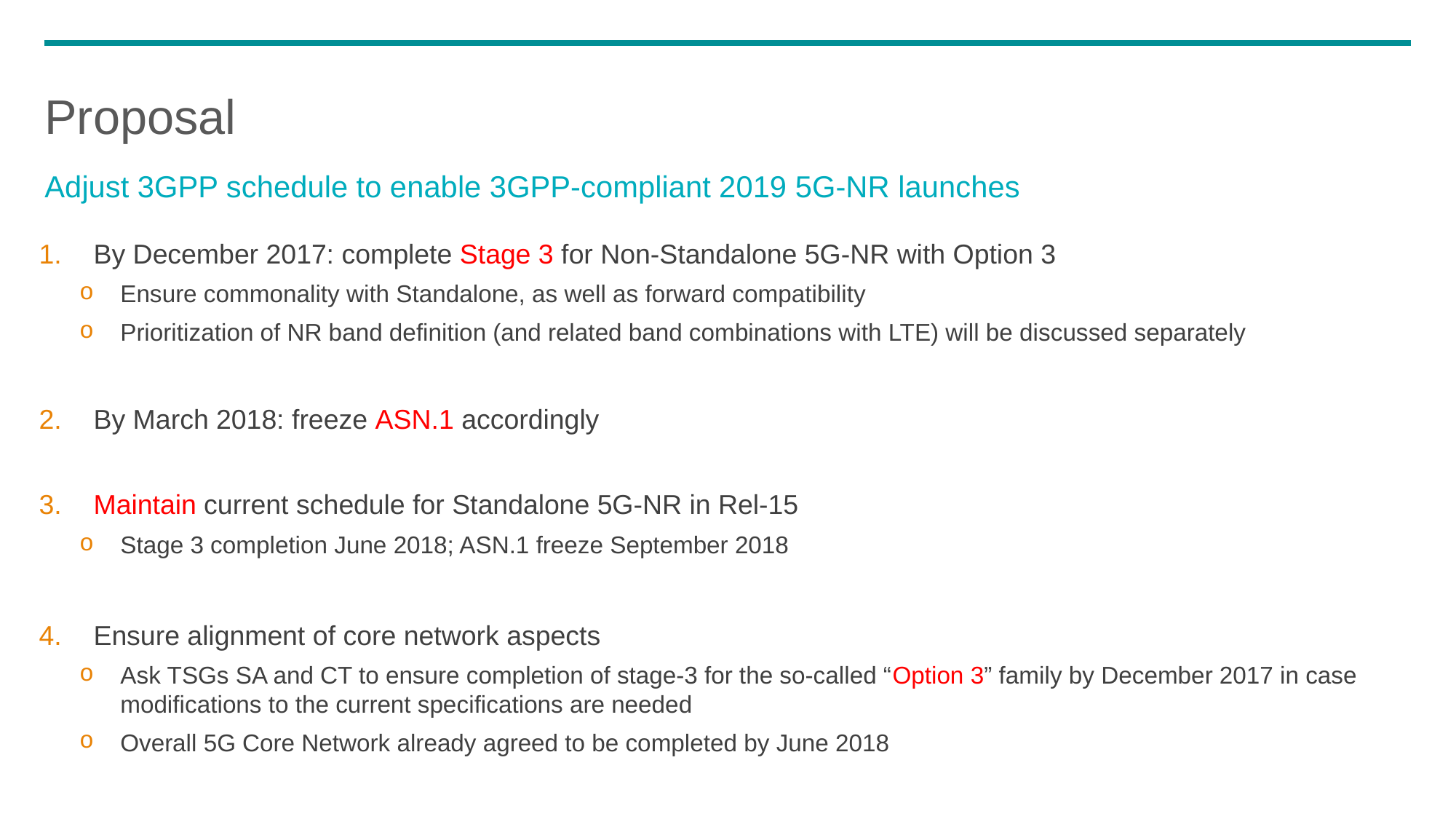

# Proposal
Adjust 3GPP schedule to enable 3GPP-compliant 2019 5G-NR launches
By December 2017: complete Stage 3 for Non-Standalone 5G-NR with Option 3
Ensure commonality with Standalone, as well as forward compatibility
Prioritization of NR band definition (and related band combinations with LTE) will be discussed separately

By March 2018: freeze ASN.1 accordingly

Maintain current schedule for Standalone 5G-NR in Rel-15
Stage 3 completion June 2018; ASN.1 freeze September 2018

Ensure alignment of core network aspects
Ask TSGs SA and CT to ensure completion of stage-3 for the so-called “Option 3” family by December 2017 in case modifications to the current specifications are needed
Overall 5G Core Network already agreed to be completed by June 2018